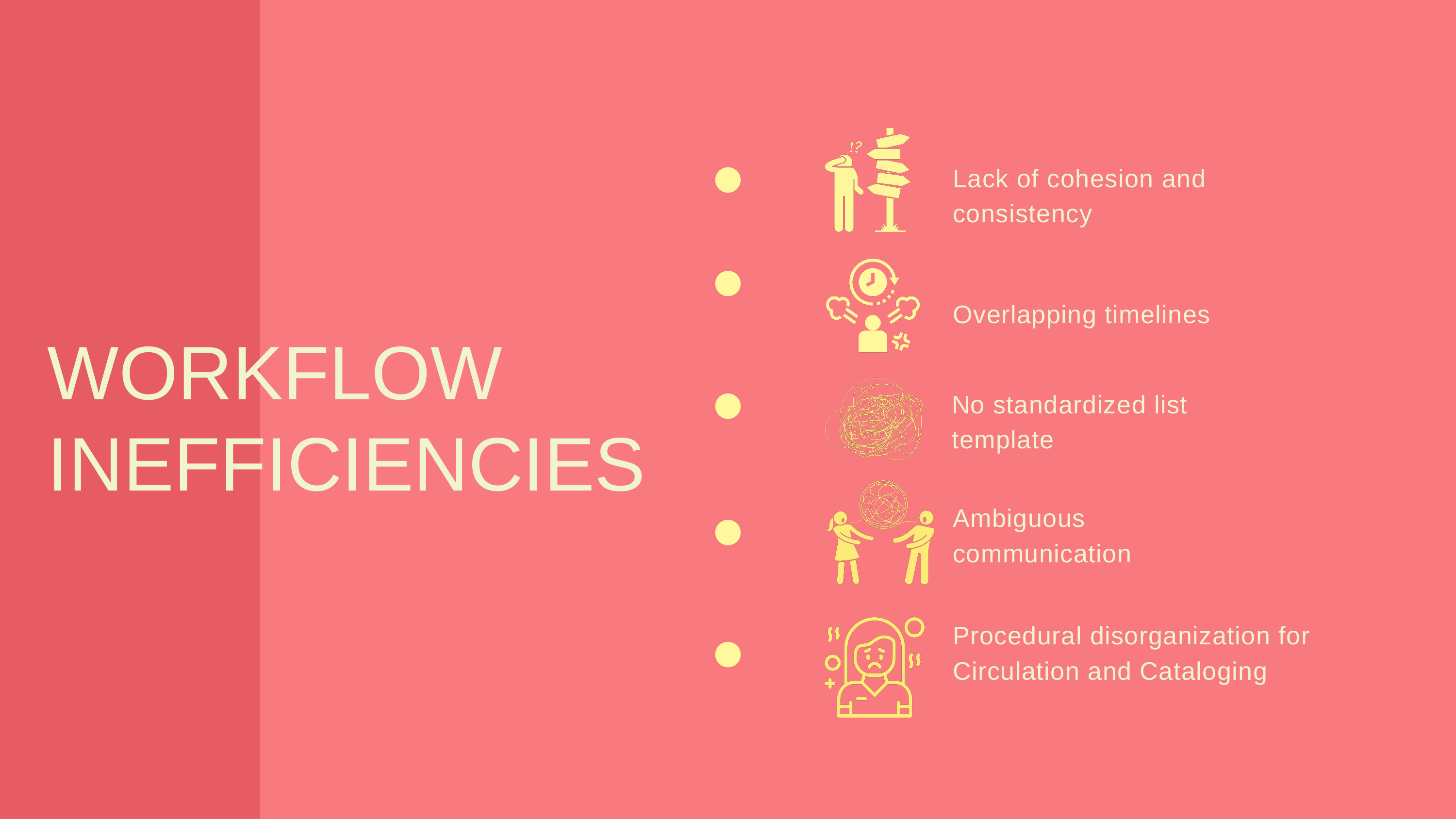

Lack of cohesion and consistency

Overlapping timelines

WORKFLOW INEFFICIENCIES

No standardized list template

Ambiguous communication

Procedural disorganization for Circulation and Cataloging